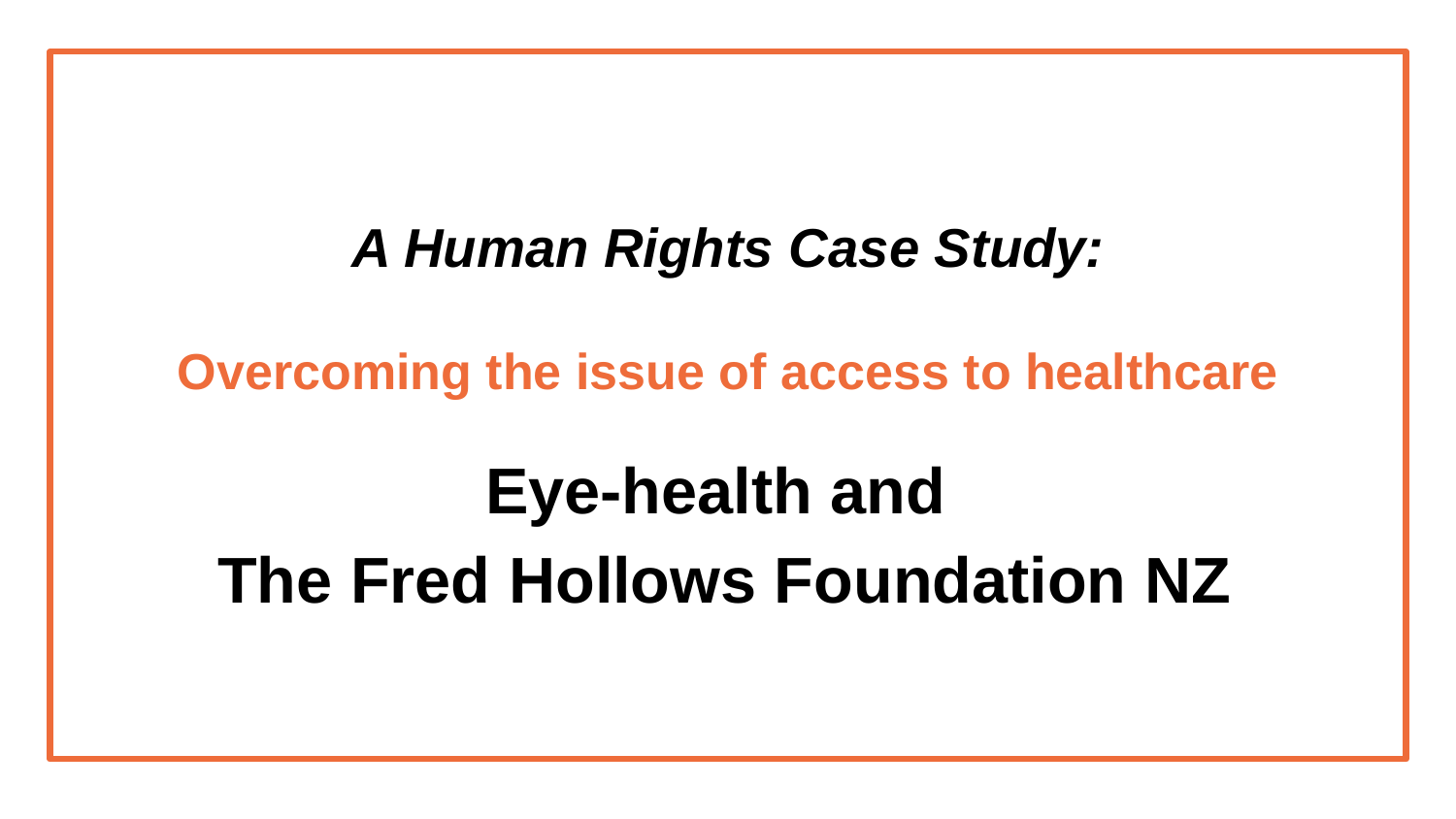

A Human Rights Case Study:

Overcoming the issue of access to healthcare

Eye-health and
The Fred Hollows Foundation NZ